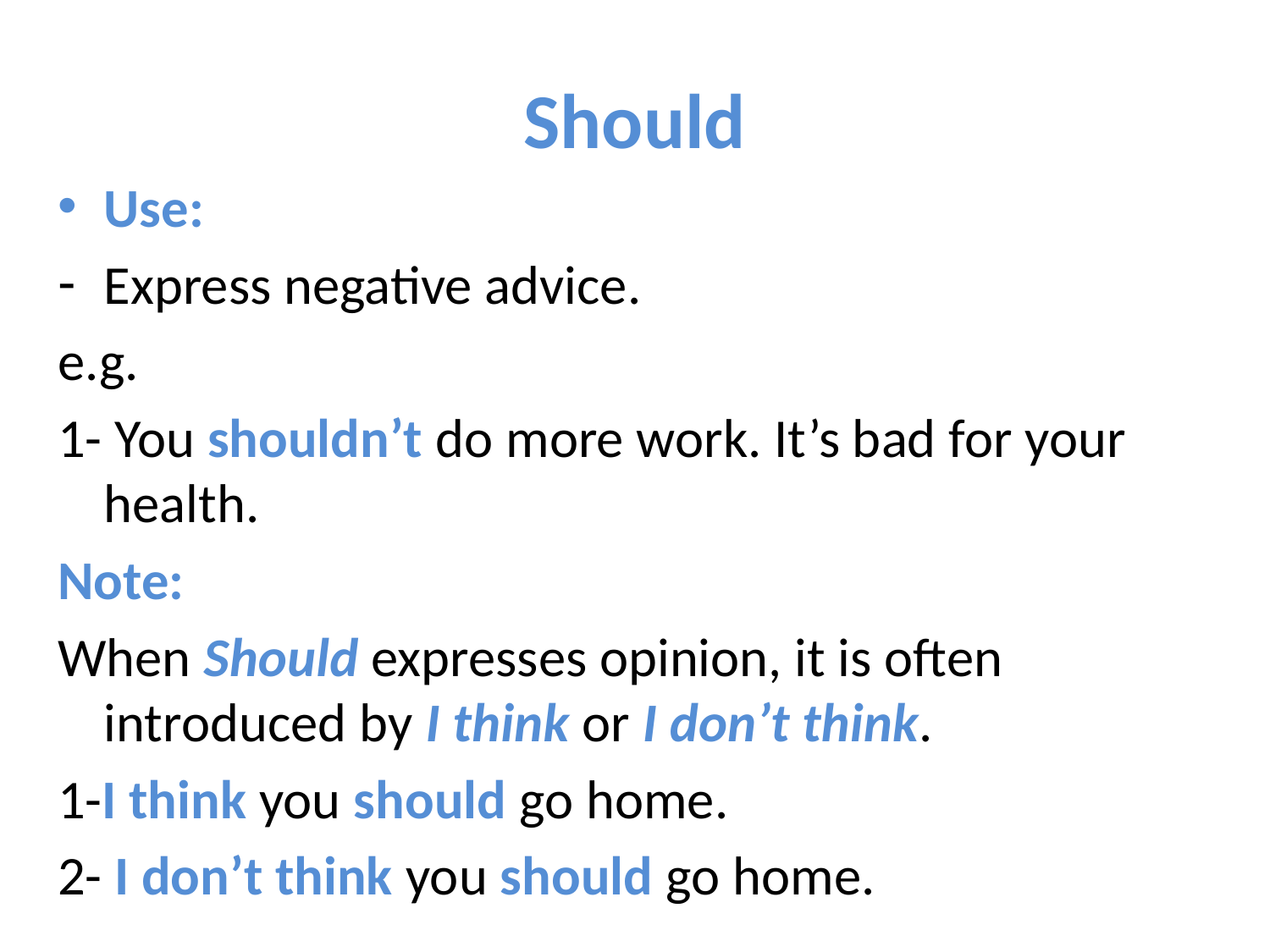

# Should
Use:
Express negative advice.
e.g.
1- You shouldn’t do more work. It’s bad for your health.
Note:
When Should expresses opinion, it is often introduced by I think or I don’t think.
1-I think you should go home.
2- I don’t think you should go home.